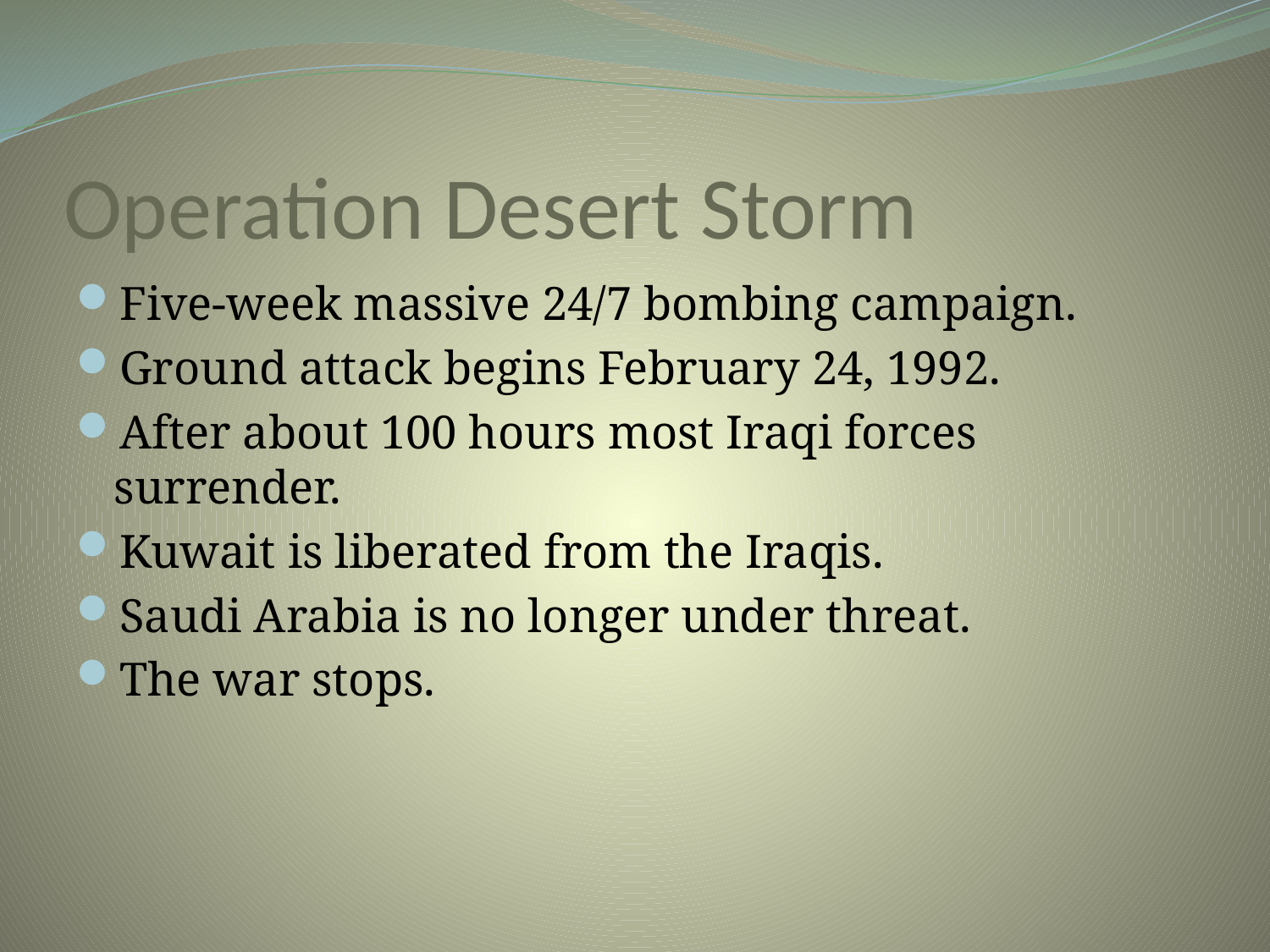

# Operation Desert Storm
Five-week massive 24/7 bombing campaign.
Ground attack begins February 24, 1992.
After about 100 hours most Iraqi forces surrender.
Kuwait is liberated from the Iraqis.
Saudi Arabia is no longer under threat.
The war stops.